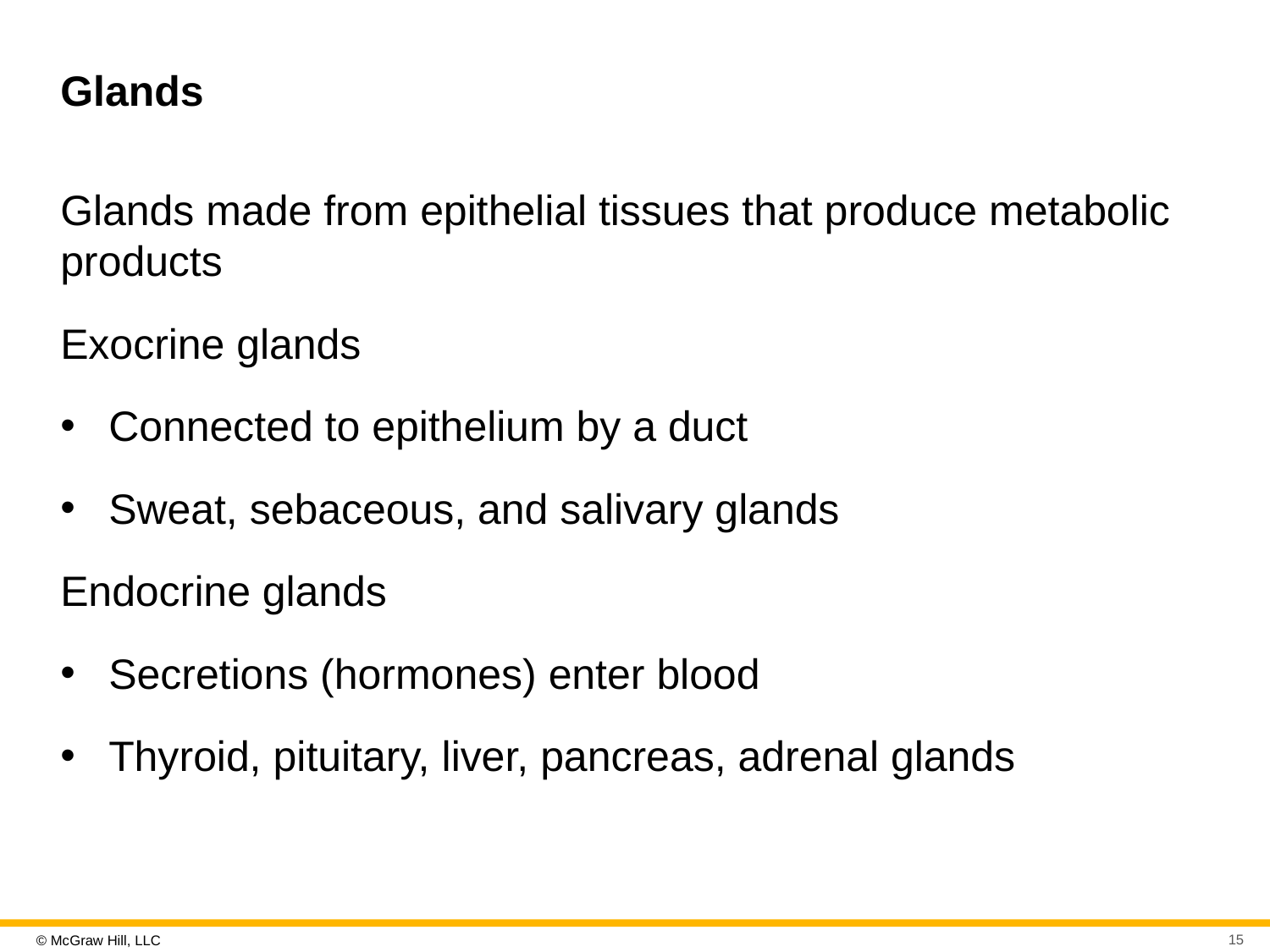

# Glands
Glands made from epithelial tissues that produce metabolic products
Exocrine glands
Connected to epithelium by a duct
Sweat, sebaceous, and salivary glands
Endocrine glands
Secretions (hormones) enter blood
Thyroid, pituitary, liver, pancreas, adrenal glands
15